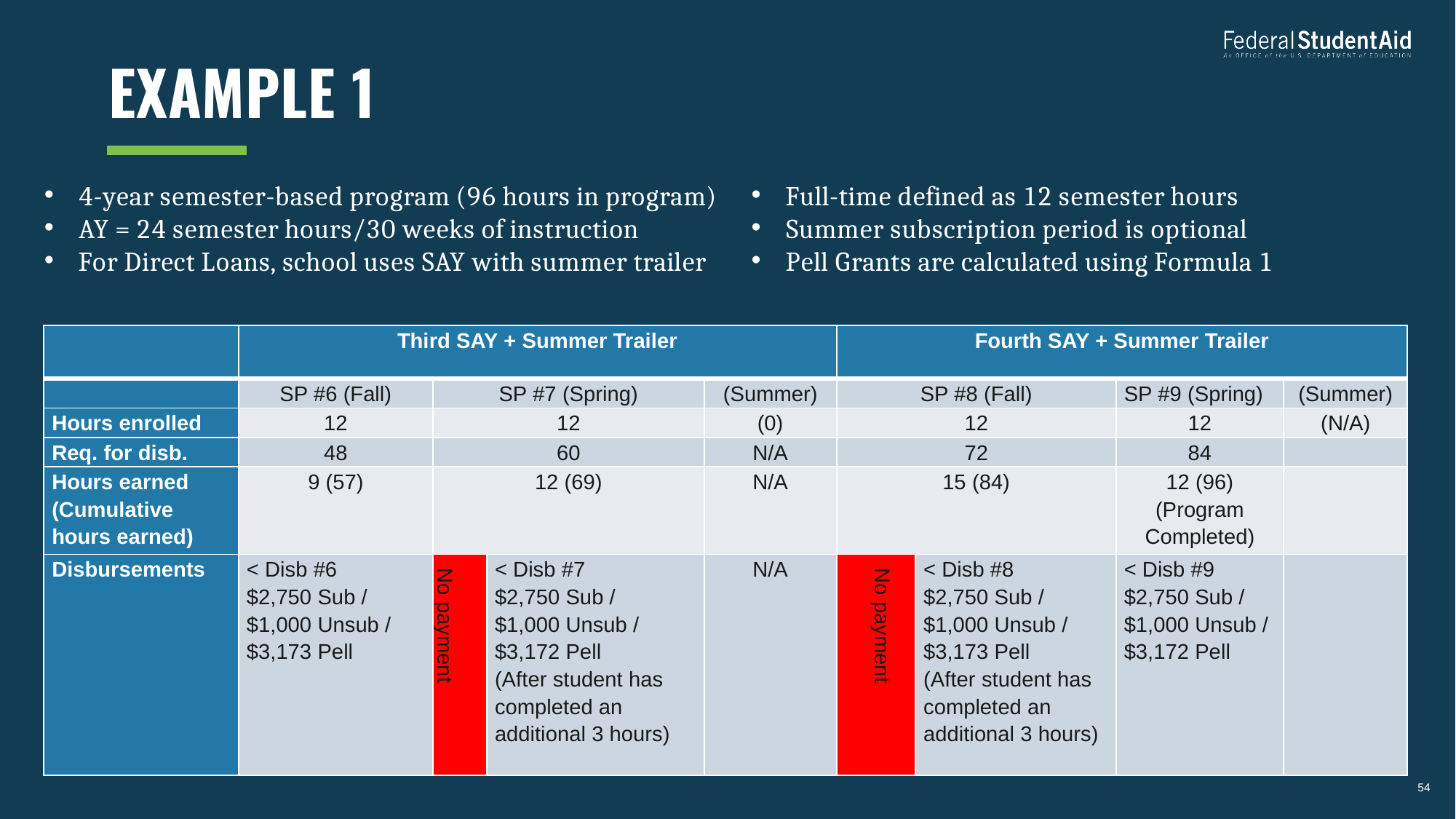

# Example 1
4-year semester-based program (96 hours in program)
AY = 24 semester hours/30 weeks of instruction
For Direct Loans, school uses SAY with summer trailer

Full-time defined as 12 semester hours
Summer subscription period is optional
Pell Grants are calculated using Formula 1

|  | Third SAY + Summer Trailer |  |  |  | Fourth SAY + Summer Trailer |  |  |  |
| --- | --- | --- | --- | --- | --- | --- | --- | --- |
|  | SP #6 (Fall) | SP #7 (Spring) |  | (Summer) | SP #8 (Fall) |  | SP #9 (Spring) | (Summer) |
| Hours enrolled | 12 | 12 |  | (0) | 12 |  | 12 | (N/A) |
| Req. for disb. | 48 | 60 |  | N/A | 72 |  | 84 |  |
| Hours earned (Cumulative hours earned) | 9 (57) | 12 (69) |  | N/A | 15 (84) |  | 12 (96) (Program Completed) |  |
| Disbursements | < Disb #6 $2,750 Sub / $1,000 Unsub / $3,173 Pell | No payment | < Disb #7 $2,750 Sub / $1,000 Unsub / $3,172 Pell (After student has completed an additional 3 hours) | N/A | No payment | < Disb #8 $2,750 Sub / $1,000 Unsub / $3,173 Pell (After student has completed an additional 3 hours) | < Disb #9 $2,750 Sub / $1,000 Unsub / $3,172 Pell |  |

54